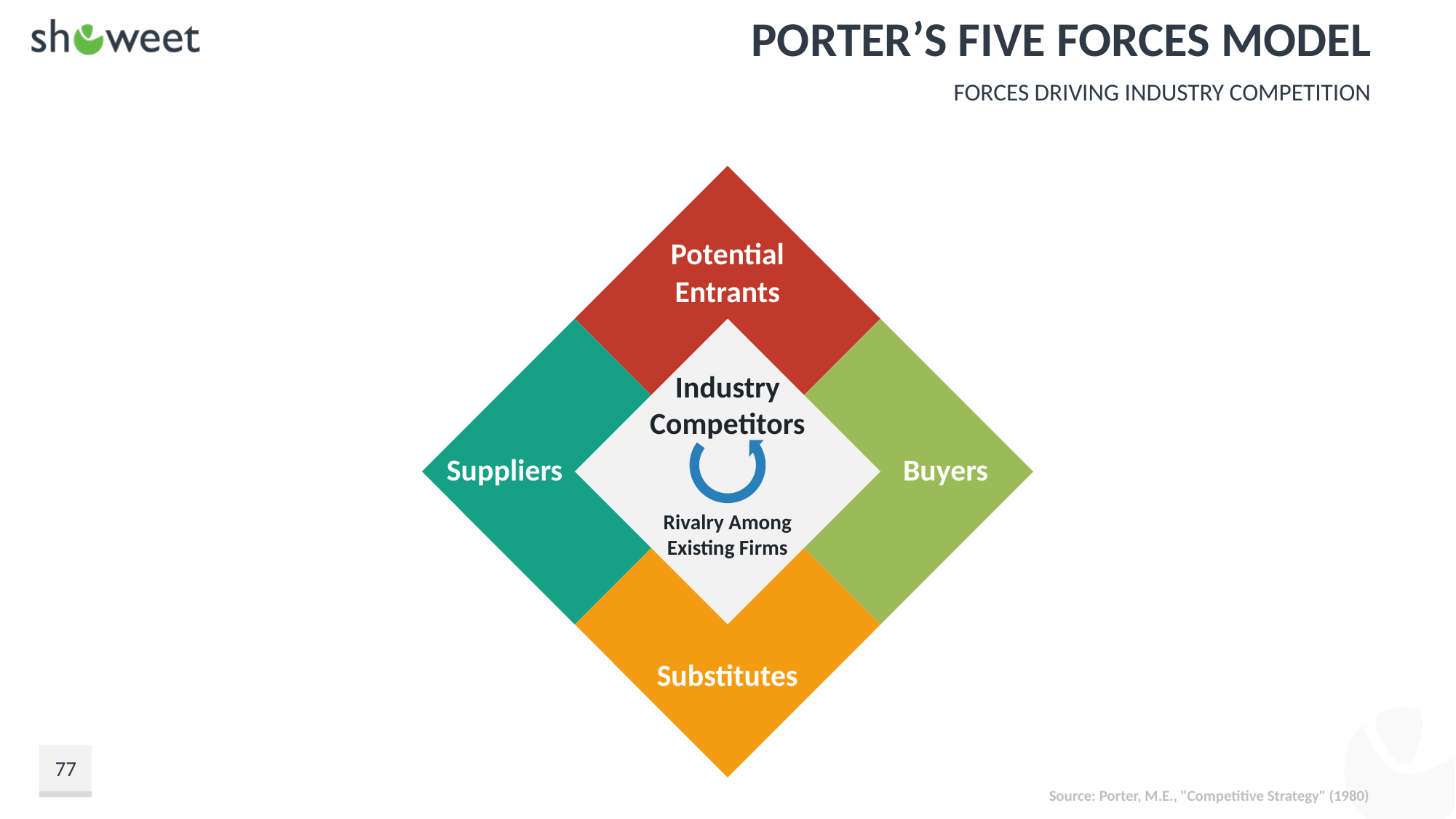

# Porter’s Five Forces Model
Forces Driving Industry Competition

Potential Entrants

Industry Competitors

Suppliers
Buyers

Rivalry Among Existing Firms
Substitutes
77
Source: Porter, M.E., "Competitive Strategy" (1980)